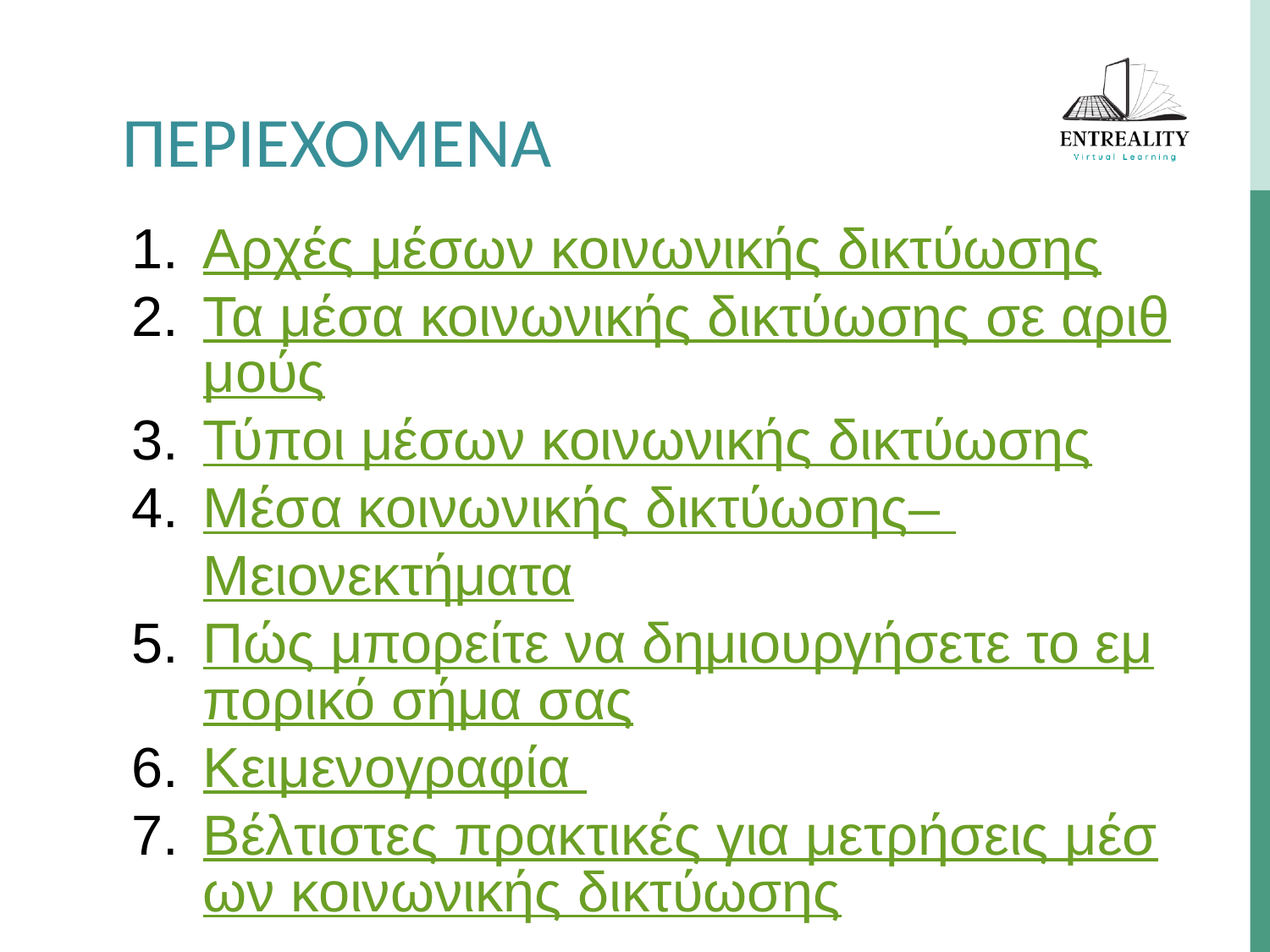

ΠΕΡΙΕΧΟΜΕΝΑ
Αρχές μέσων κοινωνικής δικτύωσης
Τα μέσα κοινωνικής δικτύωσης σε αριθμούς
Τύποι μέσων κοινωνικής δικτύωσης
Μέσα κοινωνικής δικτύωσης– Μειονεκτήματα
Πώς μπορείτε να δημιουργήσετε το εμπορικό σήμα σας
Κειμενογραφία
Βέλτιστες πρακτικές για μετρήσεις μέσων κοινωνικής δικτύωσης